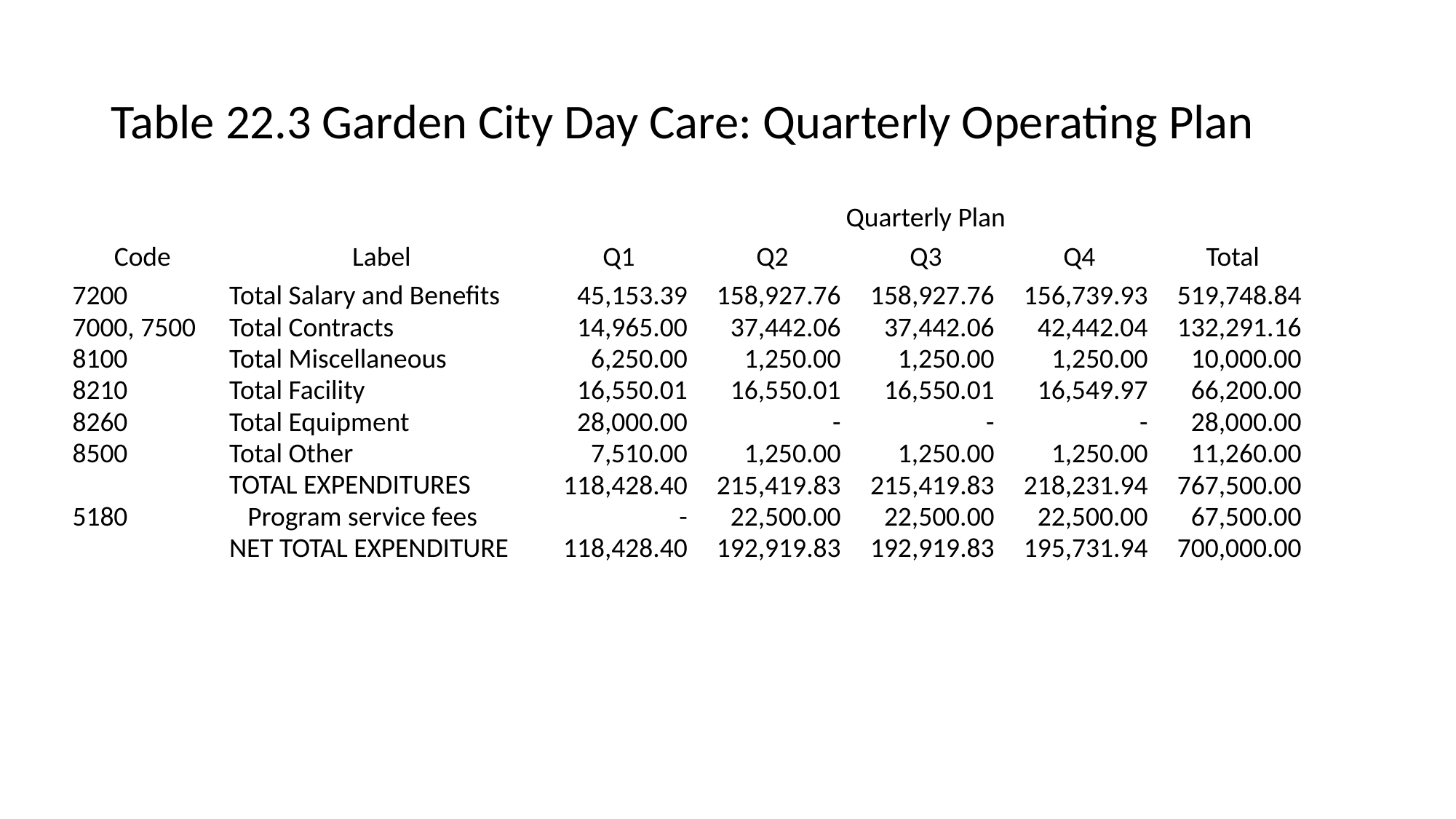

# Table 22.3 Garden City Day Care: Quarterly Operating Plan
|  |  | Quarterly Plan |  |  |  |  |
| --- | --- | --- | --- | --- | --- | --- |
| Code | Label | Q1 | Q2 | Q3 | Q4 | Total |
| 7200 | Total Salary and Benefits | 45,153.39 | 158,927.76 | 158,927.76 | 156,739.93 | 519,748.84 |
| 7000, 7500 | Total Contracts | 14,965.00 | 37,442.06 | 37,442.06 | 42,442.04 | 132,291.16 |
| 8100 | Total Miscellaneous | 6,250.00 | 1,250.00 | 1,250.00 | 1,250.00 | 10,000.00 |
| 8210 | Total Facility | 16,550.01 | 16,550.01 | 16,550.01 | 16,549.97 | 66,200.00 |
| 8260 | Total Equipment | 28,000.00 | - | - | - | 28,000.00 |
| 8500 | Total Other | 7,510.00 | 1,250.00 | 1,250.00 | 1,250.00 | 11,260.00 |
|  | TOTAL EXPENDITURES | 118,428.40 | 215,419.83 | 215,419.83 | 218,231.94 | 767,500.00 |
| 5180 | Program service fees | - | 22,500.00 | 22,500.00 | 22,500.00 | 67,500.00 |
|  | NET TOTAL EXPENDITURE | 118,428.40 | 192,919.83 | 192,919.83 | 195,731.94 | 700,000.00 |